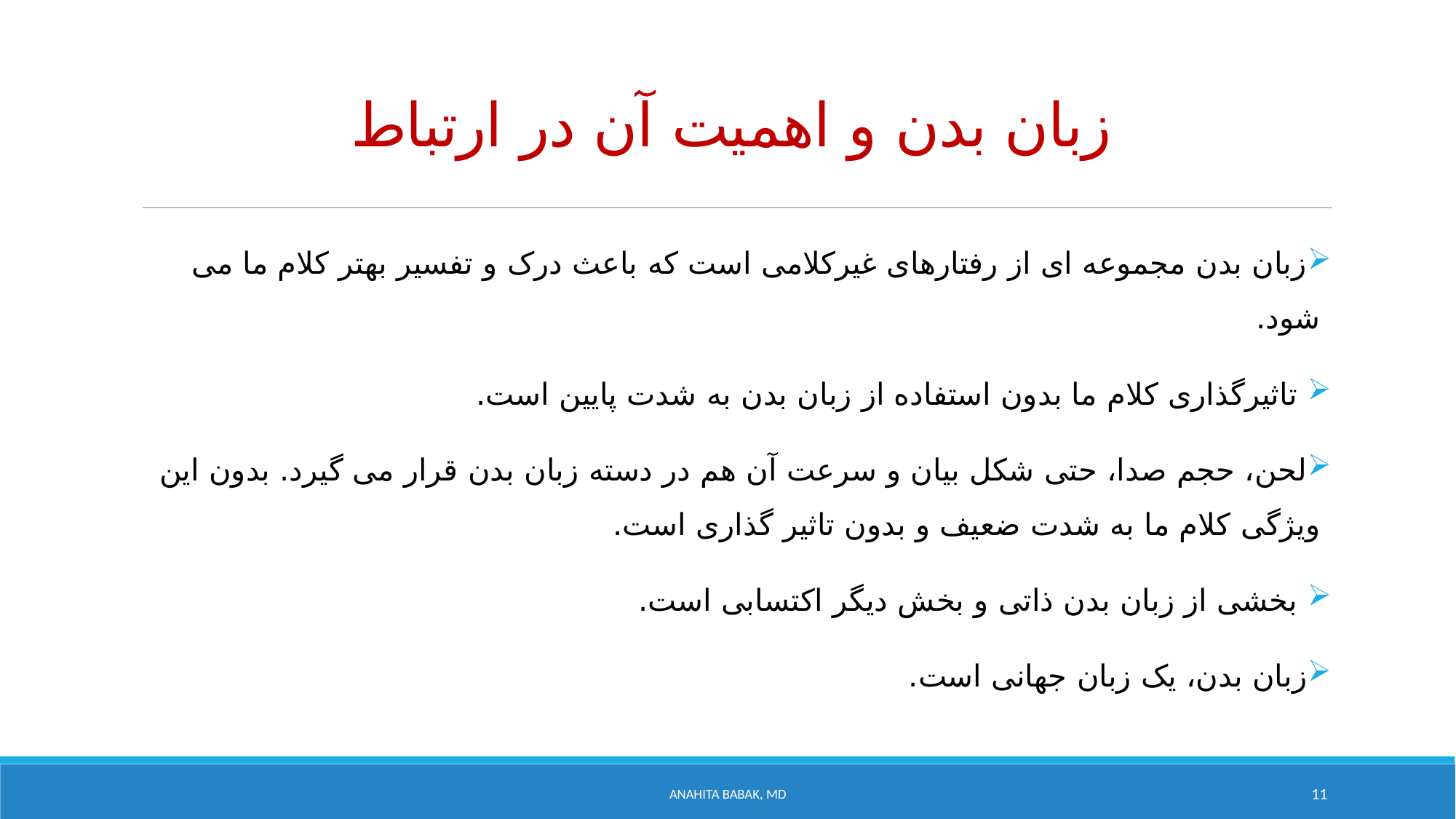

# زبان بدن و اهمیت آن در ارتباط
زبان بدن مجموعه ای از رفتارهای غیرکلامی است که باعث درک و تفسیر بهتر کلام ما می شود.
 تاثیرگذاری کلام ما بدون استفاده از زبان بدن به شدت پایین است.
لحن، حجم صدا، حتی شکل بیان و سرعت آن هم در دسته زبان بدن قرار می گیرد. بدون این ویژگی کلام ما به شدت ضعیف و بدون تاثیر گذاری است.
 بخشی از زبان بدن ذاتی و بخش دیگر اکتسابی است.
زبان بدن، یک زبان جهانی است.

Anahita Babak, MD
11